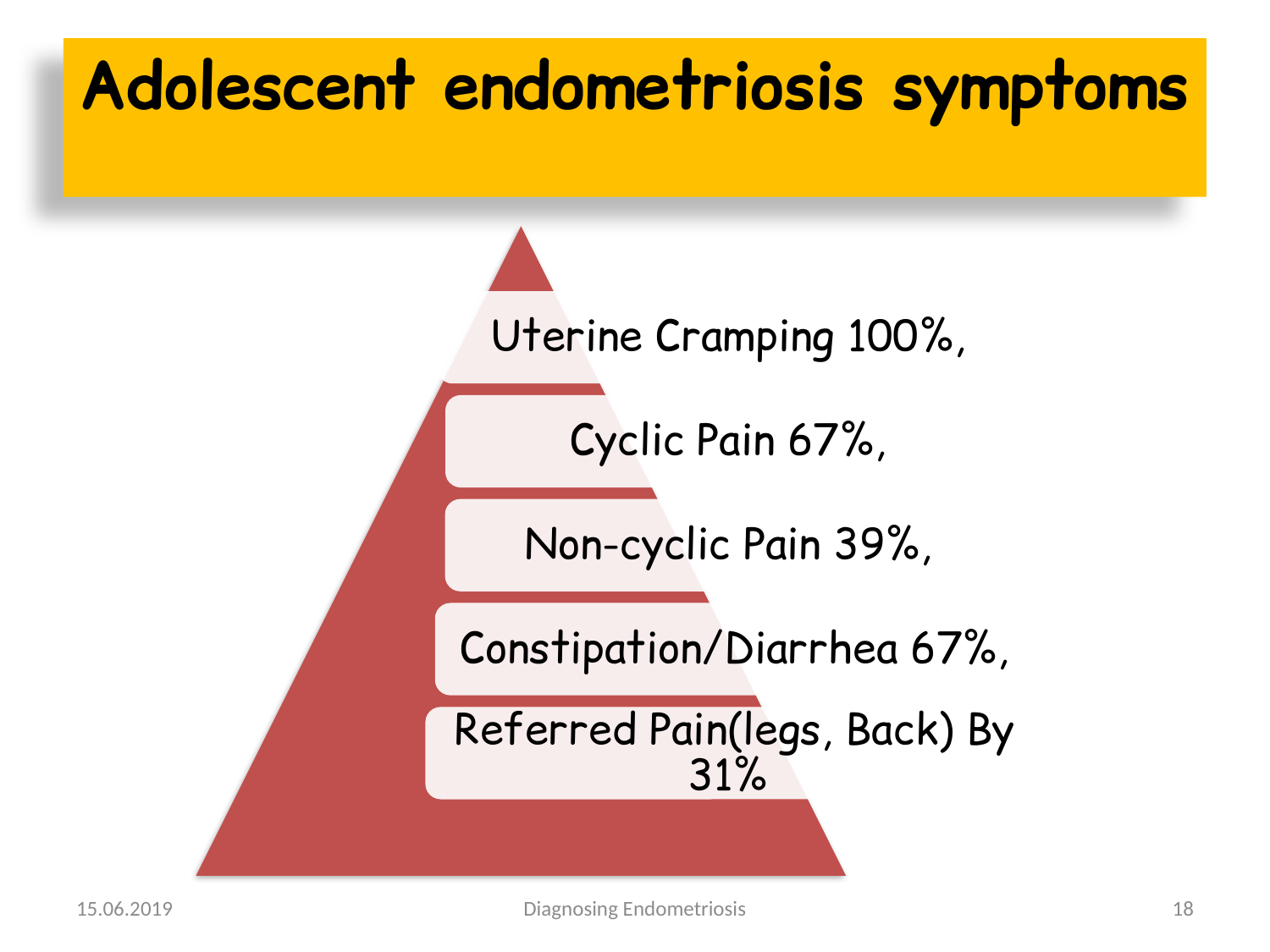

Adolescent endometriosis symptoms
Uterine Cramping 100%,
Cyclic Pain 67%,
Non-cyclic Pain 39%,
Constipation/Diarrhea 67%,
Referred Pain(legs, Back) By 31%
15.06.2019
Diagnosing Endometriosis
18